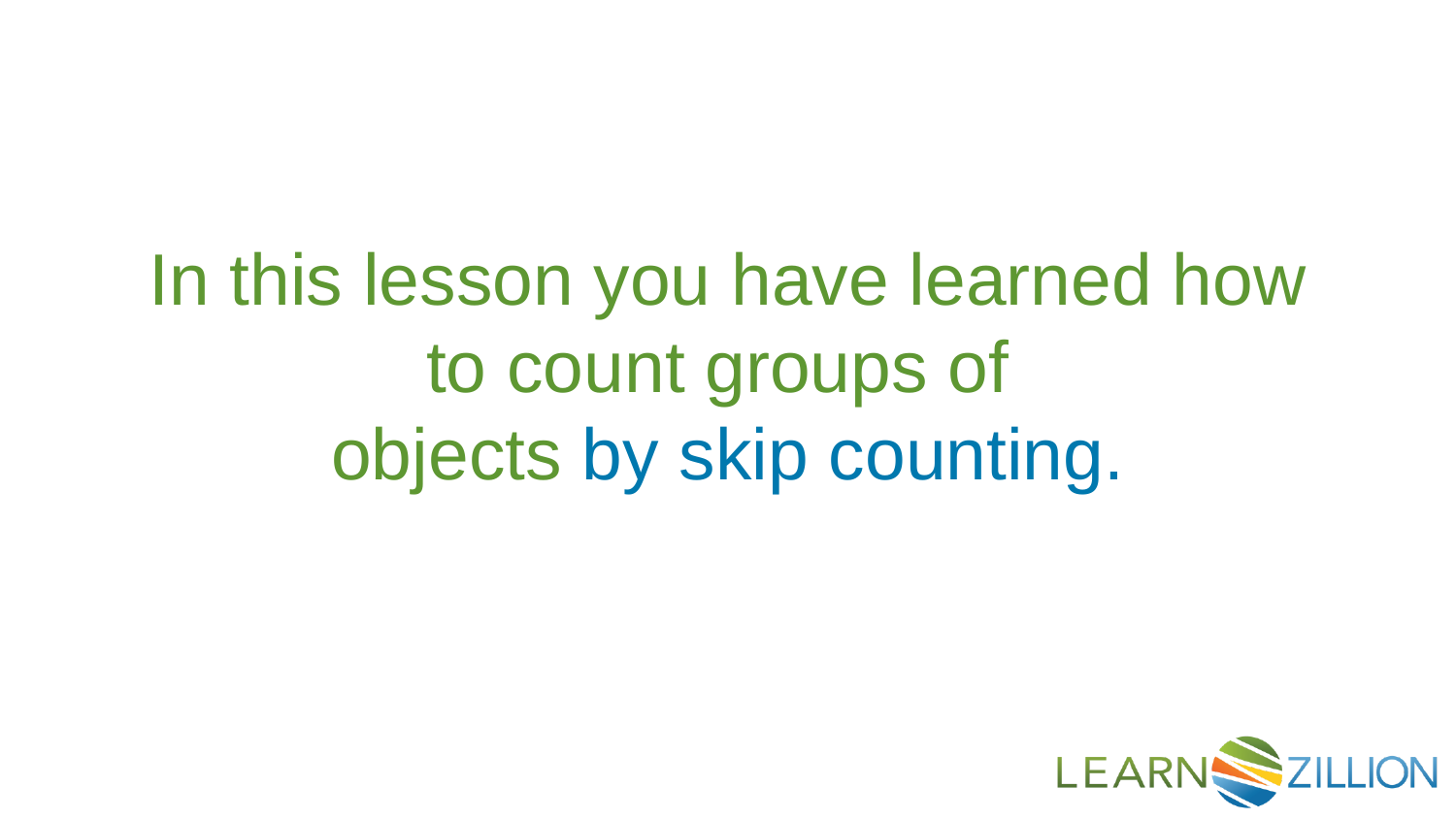

In this lesson you have learned how to count groups of
objects by skip counting.